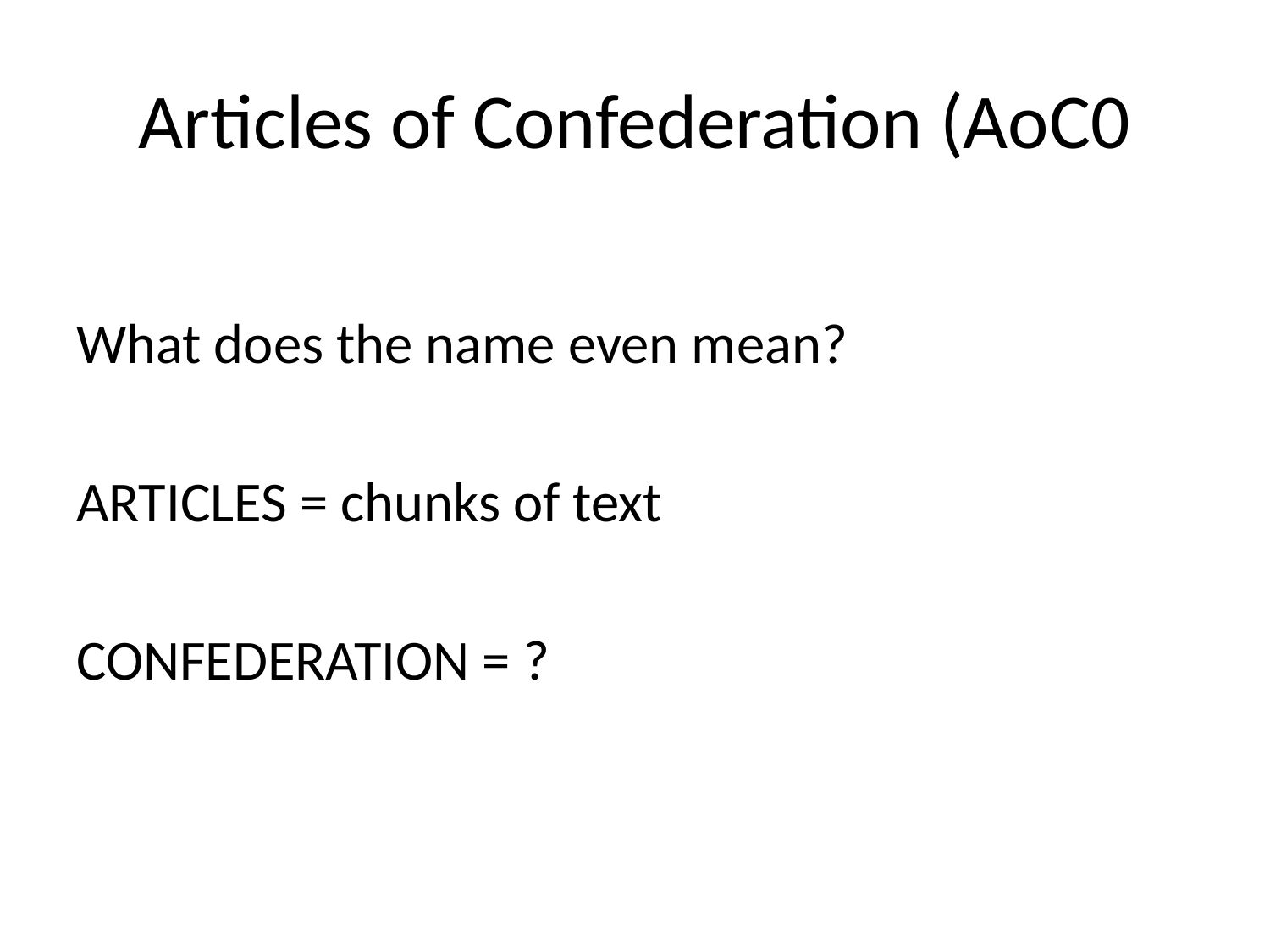

# Articles of Confederation (AoC0

What does the name even mean?

ARTICLES = chunks of text

CONFEDERATION = ?